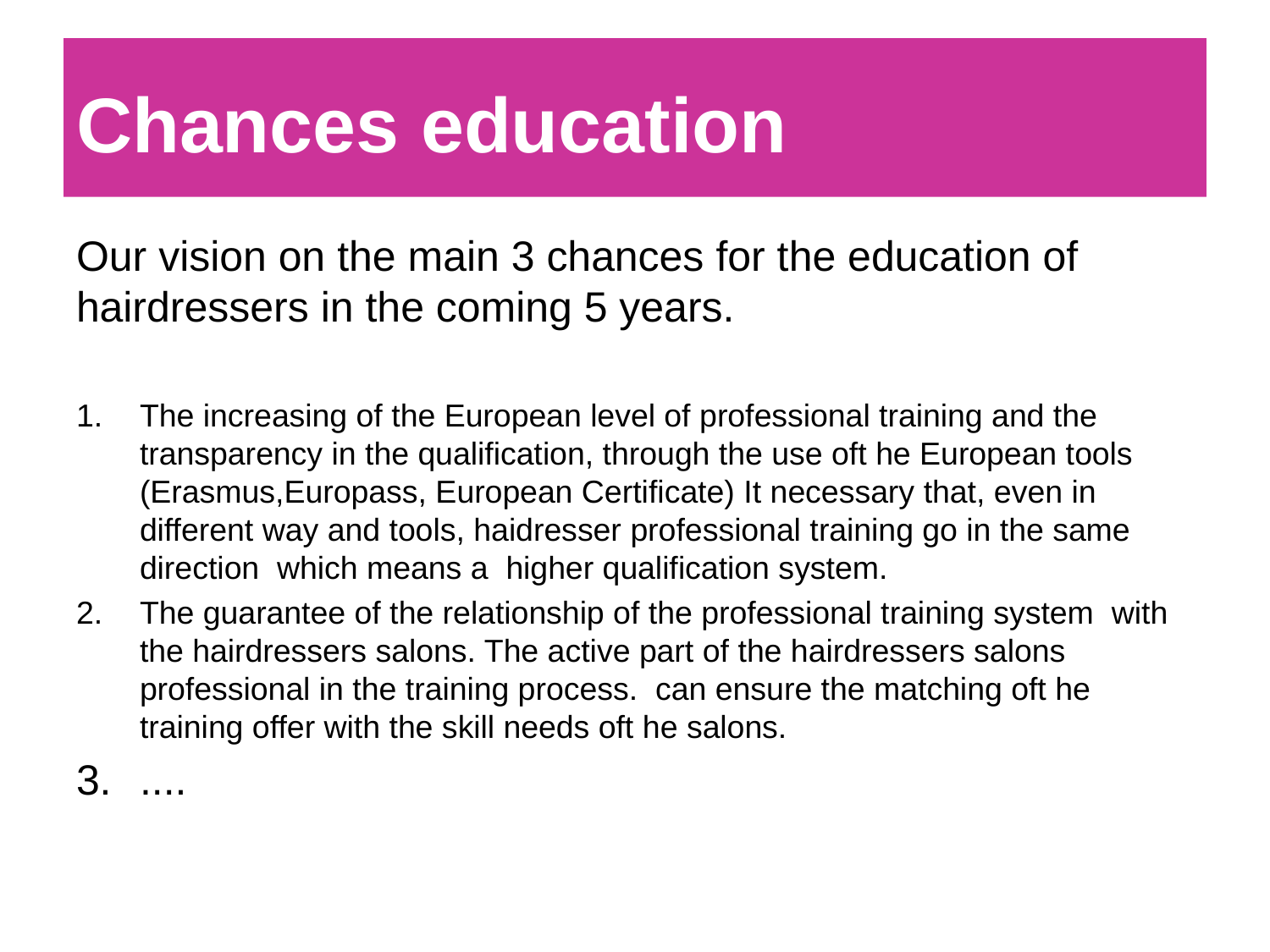

# Chances education
Our vision on the main 3 chances for the education of hairdressers in the coming 5 years.

The increasing of the European level of professional training and the transparency in the qualification, through the use oft he European tools (Erasmus,Europass, European Certificate) It necessary that, even in different way and tools, haidresser professional training go in the same direction  which means a  higher qualification system.
The guarantee of the relationship of the professional training system  with the hairdressers salons. The active part of the hairdressers salons professional in the training process.  can ensure the matching oft he training offer with the skill needs oft he salons.
....